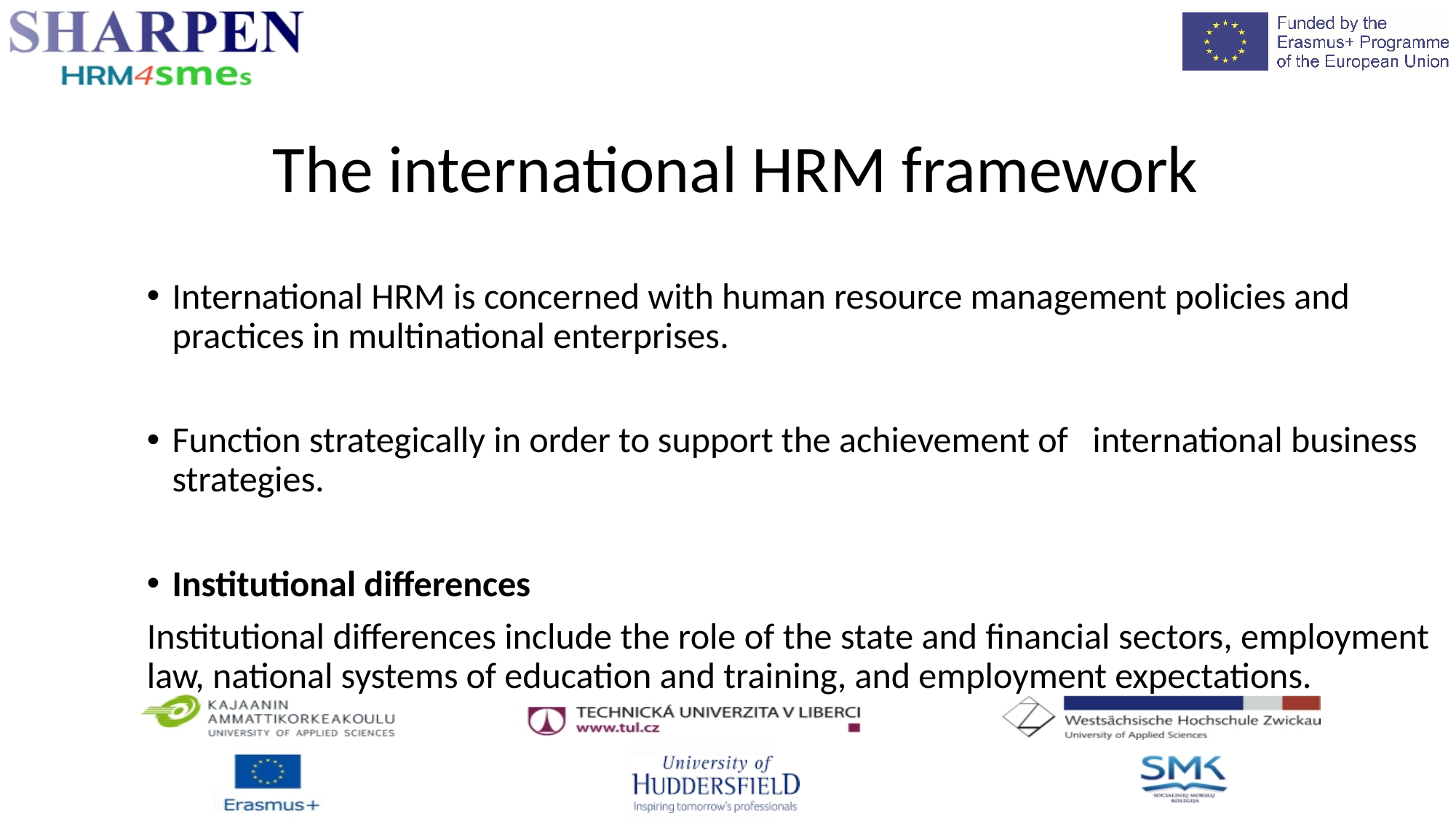

# The international HRM framework
International HRM is concerned with human resource management policies and practices in multinational enterprises.

Function strategically in order to support the achievement of   international business strategies.

Institutional differences
Institutional differences include the role of the state and financial sectors, employment law, national systems of education and training, and employment expectations.